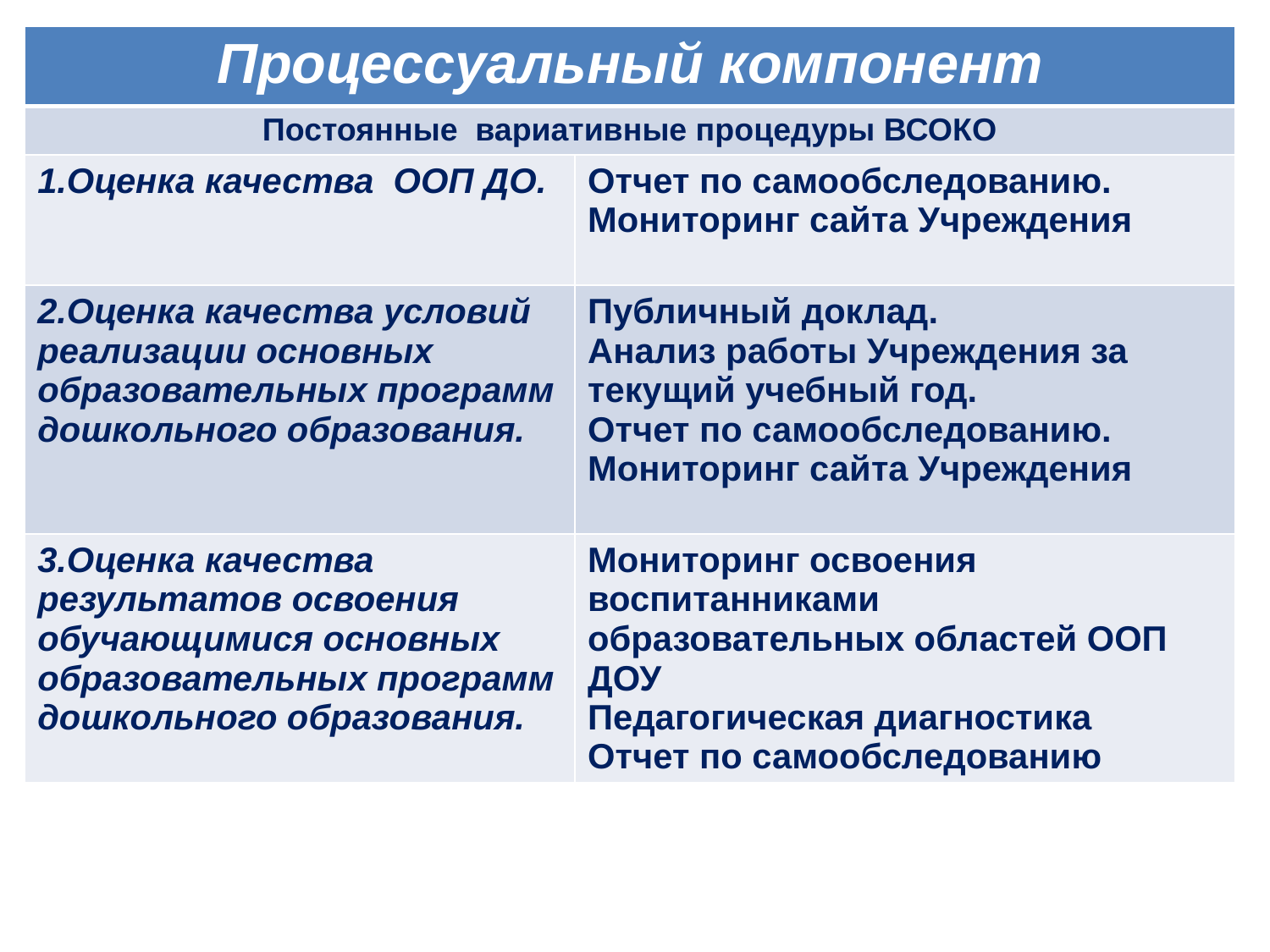

| Процессуальный компонент |  |
| --- | --- |
| Постоянные вариативные процедуры ВСОКО |  |
| 1.Оценка качества ООП ДО. | Отчет по самообследованию. Мониторинг сайта Учреждения |
| 2.Оценка качества условий реализации основных образовательных программ дошкольного образования. | Публичный доклад. Анализ работы Учреждения за текущий учебный год. Отчет по самообследованию. Мониторинг сайта Учреждения |
| 3.Оценка качества результатов освоения обучающимися основных образовательных программ дошкольного образования. | Мониторинг освоения воспитанниками образовательных областей ООП ДОУ Педагогическая диагностика Отчет по самообследованию |